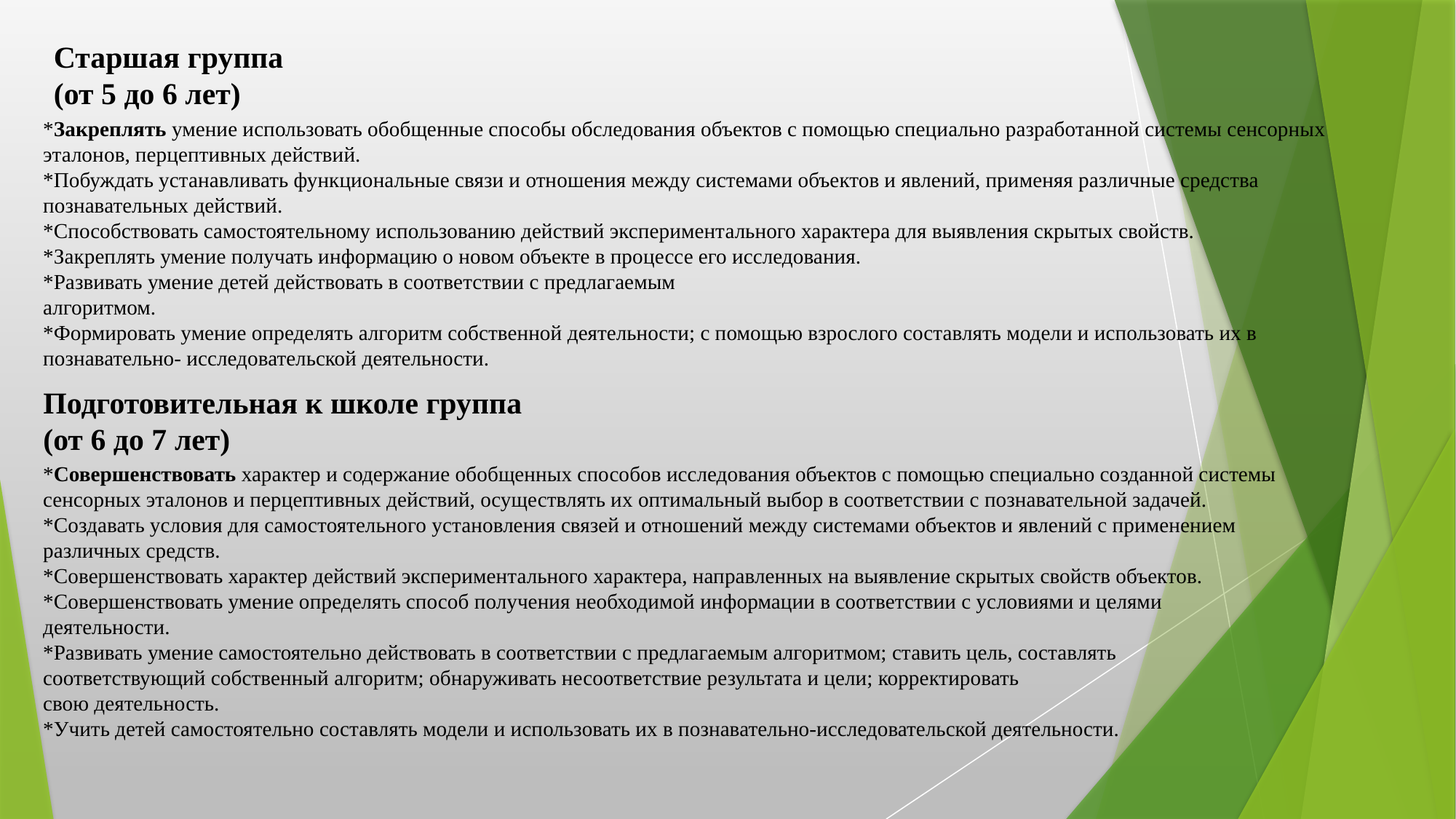

Старшая группа
(от 5 до 6 лет)
*Закреплять умение использовать обобщенные способы обследования объектов с помощью специально разработанной системы сенсорных эталонов, перцептивных действий.
*Побуждать устанавливать функциональные связи и отношения между системами объектов и явлений, применяя различные средства
познавательных действий.
*Способствовать самостоятельному использованию действий экспериментального характера для выявления скрытых свойств.
*Закреплять умение получать информацию о новом объекте в процессе его исследования.
*Развивать умение детей действовать в соответствии с предлагаемым
алгоритмом.
*Формировать умение определять алгоритм собственной деятельности; с помощью взрослого составлять модели и использовать их в познавательно- исследовательской деятельности.
Подготовительная к школе группа
(от 6 до 7 лет)
*Совершенствовать характер и содержание обобщенных способов исследования объектов с помощью специально созданной системы сенсорных эталонов и перцептивных действий, осуществлять их оптимальный выбор в соответствии с познавательной задачей.
*Создавать условия для самостоятельного установления связей и отношений между системами объектов и явлений с применением различных средств.
*Совершенствовать характер действий экспериментального характера, направленных на выявление скрытых свойств объектов.
*Совершенствовать умение определять способ получения необходимой информации в соответствии с условиями и целями деятельности.
*Развивать умение самостоятельно действовать в соответствии с предлагаемым алгоритмом; ставить цель, составлять соответствующий собственный алгоритм; обнаруживать несоответствие результата и цели; корректировать
свою деятельность.
*Учить детей самостоятельно составлять модели и использовать их в познавательно-исследовательской деятельности.